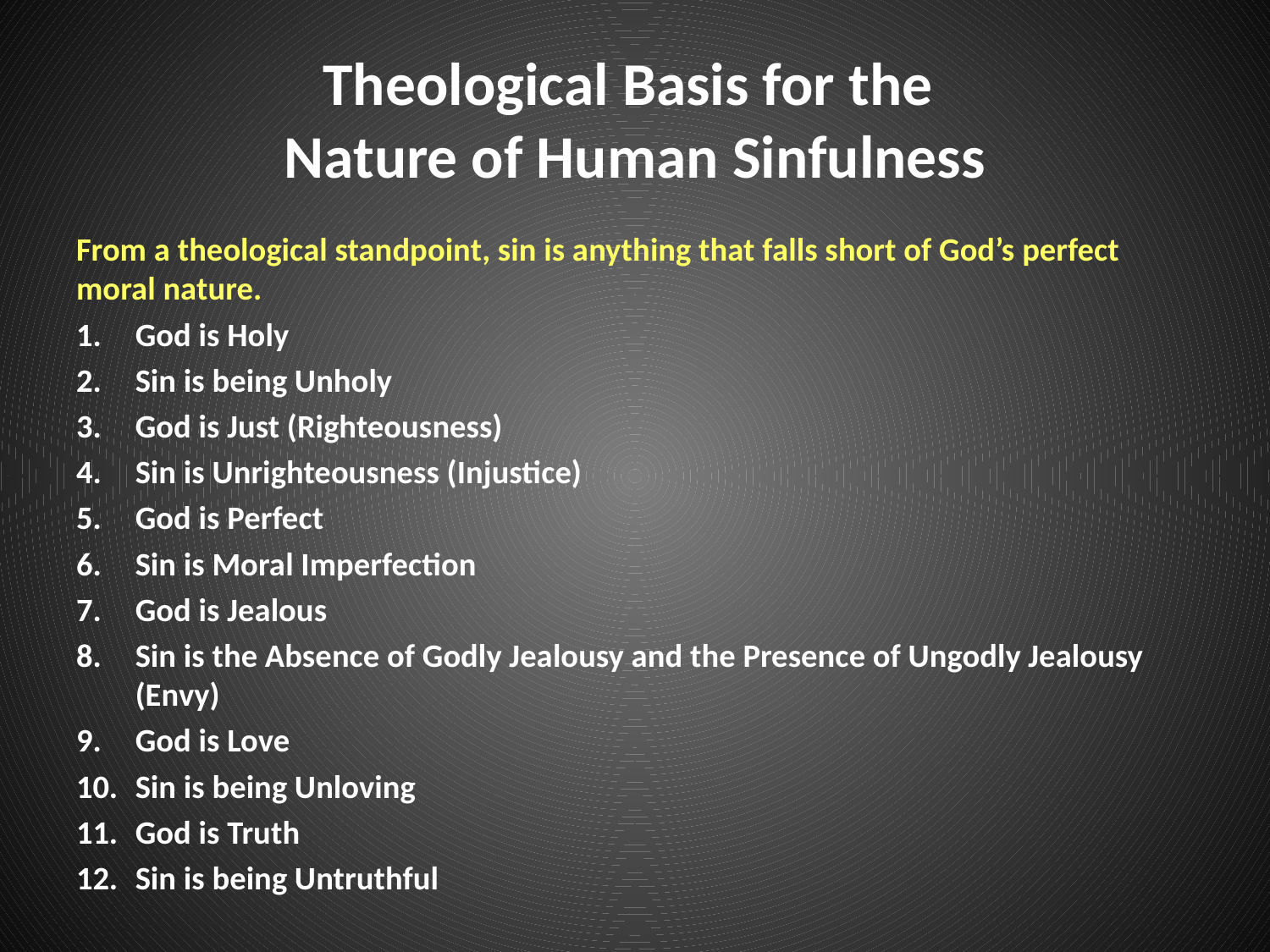

# Theological Basis for the Nature of Human Sinfulness
From a theological standpoint, sin is anything that falls short of God’s perfect moral nature.
God is Holy
Sin is being Unholy
God is Just (Righteousness)
Sin is Unrighteousness (Injustice)
God is Perfect
Sin is Moral Imperfection
God is Jealous
Sin is the Absence of Godly Jealousy and the Presence of Ungodly Jealousy (Envy)
God is Love
Sin is being Unloving
God is Truth
Sin is being Untruthful